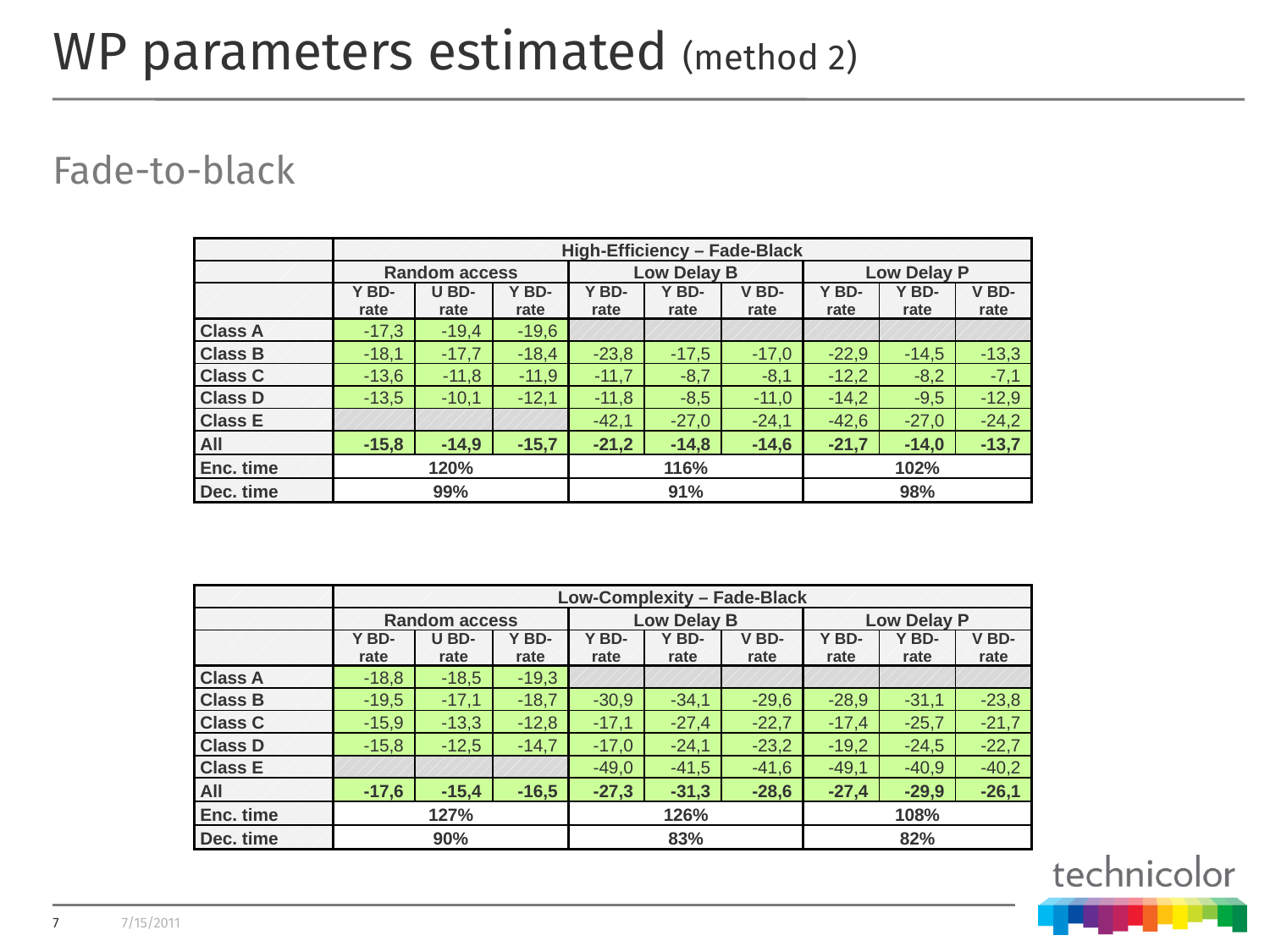

# WP parameters estimated (method 2)
Fade-to-black

|  | High-Efficiency – Fade-Black |  |  |  |  |  |  |  |  |
| --- | --- | --- | --- | --- | --- | --- | --- | --- | --- |
|  | Random access |  |  | Low Delay B |  |  | Low Delay P |  |  |
|  | Y BD-rate | U BD-rate | Y BD-rate | Y BD-rate | Y BD-rate | V BD-rate | Y BD-rate | Y BD-rate | V BD-rate |
| Class A | -17,3 | -19,4 | -19,6 |  |  |  |  |  |  |
| Class B | -18,1 | -17,7 | -18,4 | -23,8 | -17,5 | -17,0 | -22,9 | -14,5 | -13,3 |
| Class C | -13,6 | -11,8 | -11,9 | -11,7 | -8,7 | -8,1 | -12,2 | -8,2 | -7,1 |
| Class D | -13,5 | -10,1 | -12,1 | -11,8 | -8,5 | -11,0 | -14,2 | -9,5 | -12,9 |
| Class E |  |  |  | -42,1 | -27,0 | -24,1 | -42,6 | -27,0 | -24,2 |
| All | -15,8 | -14,9 | -15,7 | -21,2 | -14,8 | -14,6 | -21,7 | -14,0 | -13,7 |
| Enc. time | 120% |  |  | 116% |  |  | 102% |  |  |
| Dec. time | 99% |  |  | 91% |  |  | 98% |  |  |
|  | Low-Complexity – Fade-Black |  |  |  |  |  |  |  |  |
| --- | --- | --- | --- | --- | --- | --- | --- | --- | --- |
|  | Random access |  |  | Low Delay B |  |  | Low Delay P |  |  |
|  | Y BD-rate | U BD-rate | Y BD-rate | Y BD-rate | Y BD-rate | V BD-rate | Y BD-rate | Y BD-rate | V BD-rate |
| Class A | -18,8 | -18,5 | -19,3 |  |  |  |  |  |  |
| Class B | -19,5 | -17,1 | -18,7 | -30,9 | -34,1 | -29,6 | -28,9 | -31,1 | -23,8 |
| Class C | -15,9 | -13,3 | -12,8 | -17,1 | -27,4 | -22,7 | -17,4 | -25,7 | -21,7 |
| Class D | -15,8 | -12,5 | -14,7 | -17,0 | -24,1 | -23,2 | -19,2 | -24,5 | -22,7 |
| Class E |  |  |  | -49,0 | -41,5 | -41,6 | -49,1 | -40,9 | -40,2 |
| All | -17,6 | -15,4 | -16,5 | -27,3 | -31,3 | -28,6 | -27,4 | -29,9 | -26,1 |
| Enc. time | 127% |  |  | 126% |  |  | 108% |  |  |
| Dec. time | 90% |  |  | 83% |  |  | 82% |  |  |
7/15/2011
7